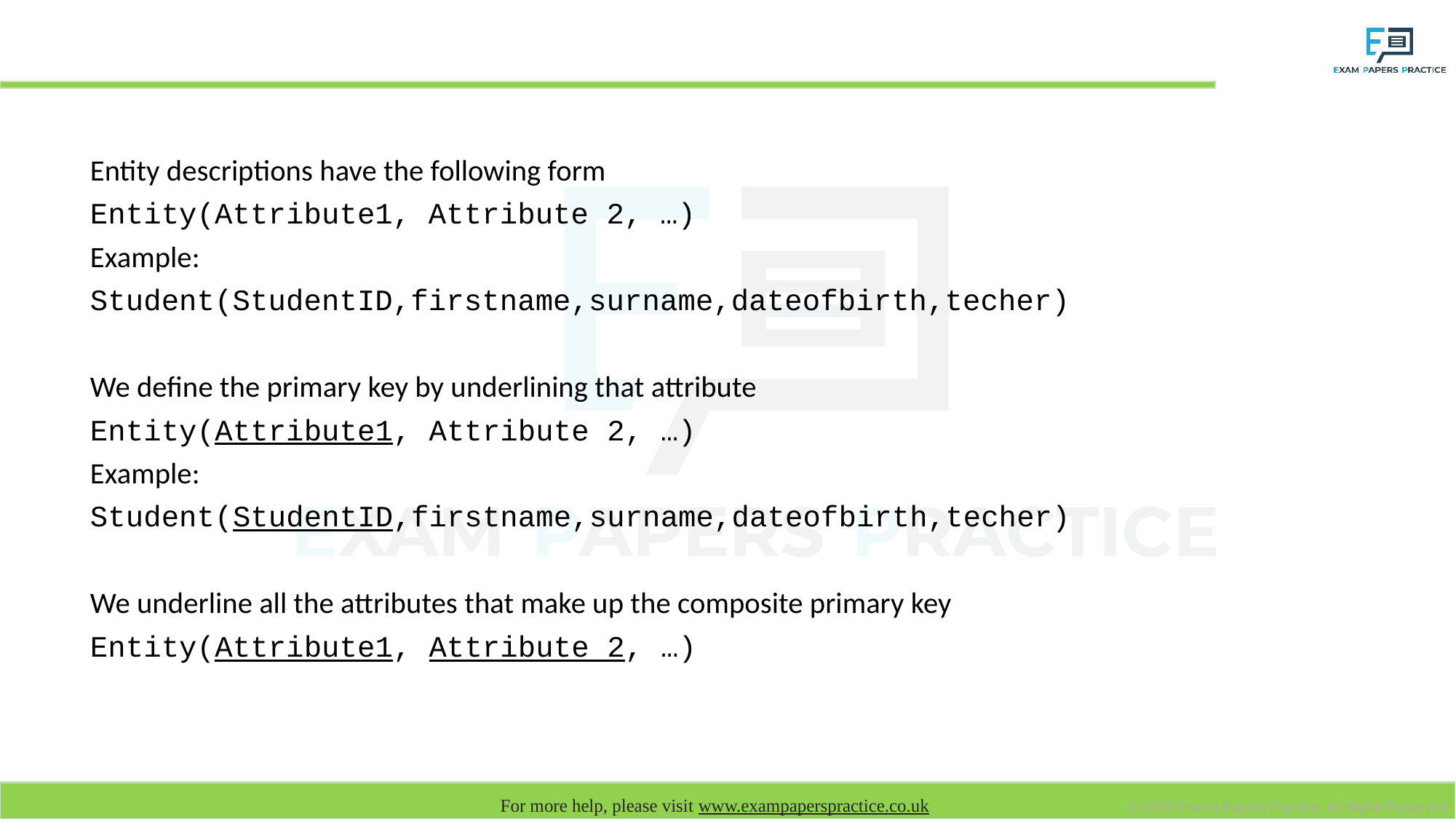

# Entity descriptions
Entity descriptions have the following form
Entity(Attribute1, Attribute 2, …)
Example:
Student(StudentID,firstname,surname,dateofbirth,techer)

We define the primary key by underlining that attribute
Entity(Attribute1, Attribute 2, …)
Example:
Student(StudentID,firstname,surname,dateofbirth,techer)

We underline all the attributes that make up the composite primary key
Entity(Attribute1, Attribute 2, …)